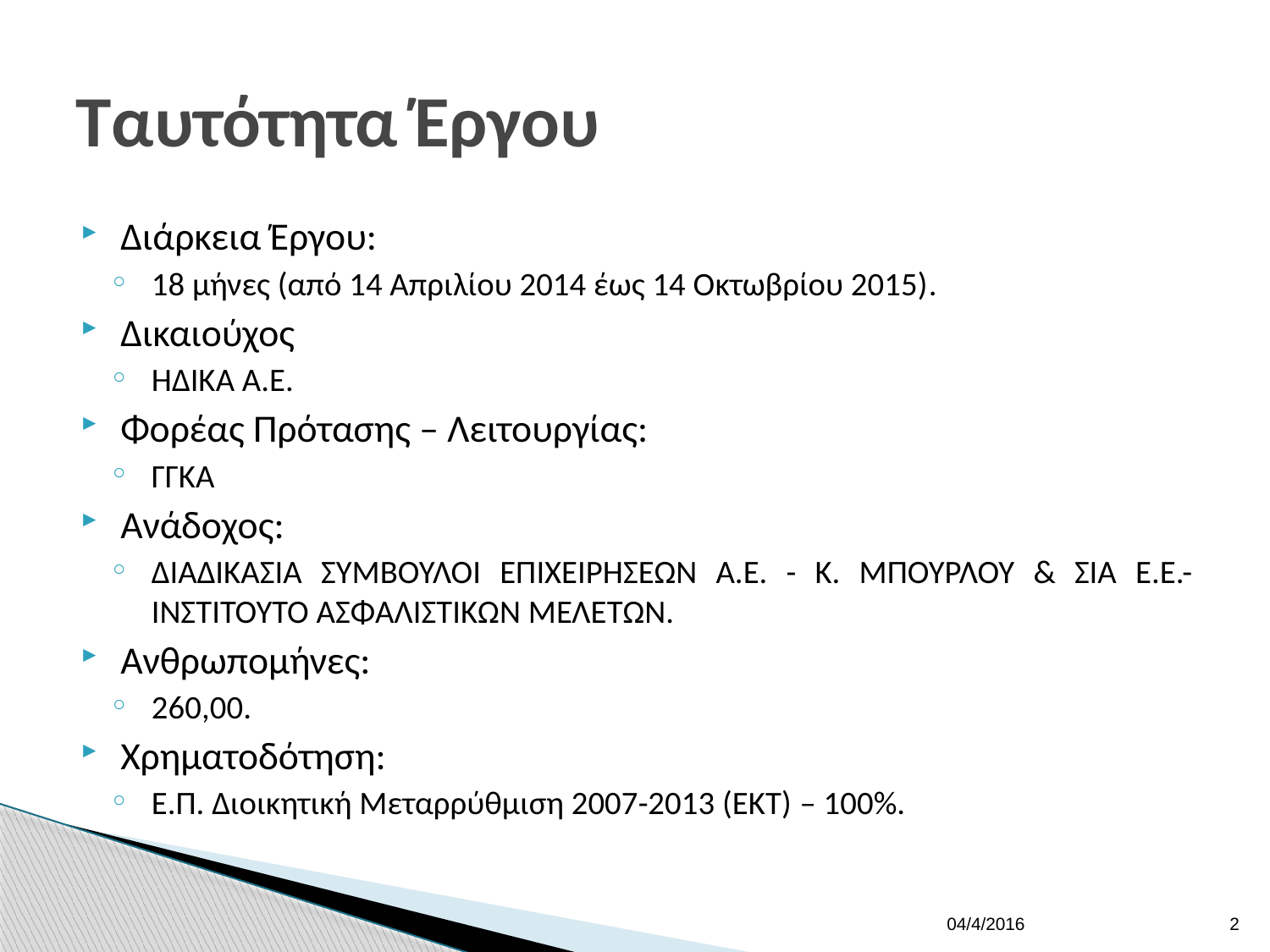

# Ταυτότητα Έργου
Διάρκεια Έργου:
18 μήνες (από 14 Απριλίου 2014 έως 14 Οκτωβρίου 2015).
Δικαιούχος
ΗΔΙΚΑ Α.Ε.
Φορέας Πρότασης – Λειτουργίας:
ΓΓΚΑ
Ανάδοχος:
ΔΙΑΔΙΚΑΣΙΑ ΣΥΜΒΟΥΛΟΙ ΕΠΙΧΕΙΡΗΣΕΩΝ Α.Ε. - Κ. ΜΠΟΥΡΛΟΥ & ΣΙΑ Ε.Ε.- ΙΝΣΤΙΤΟΥΤΟ ΑΣΦΑΛΙΣΤΙΚΩΝ ΜΕΛΕΤΩΝ.
Ανθρωπομήνες:
260,00.
Χρηματοδότηση:
Ε.Π. Διοικητική Μεταρρύθμιση 2007-2013 (ΕΚΤ) – 100%.

04/4/2016
2